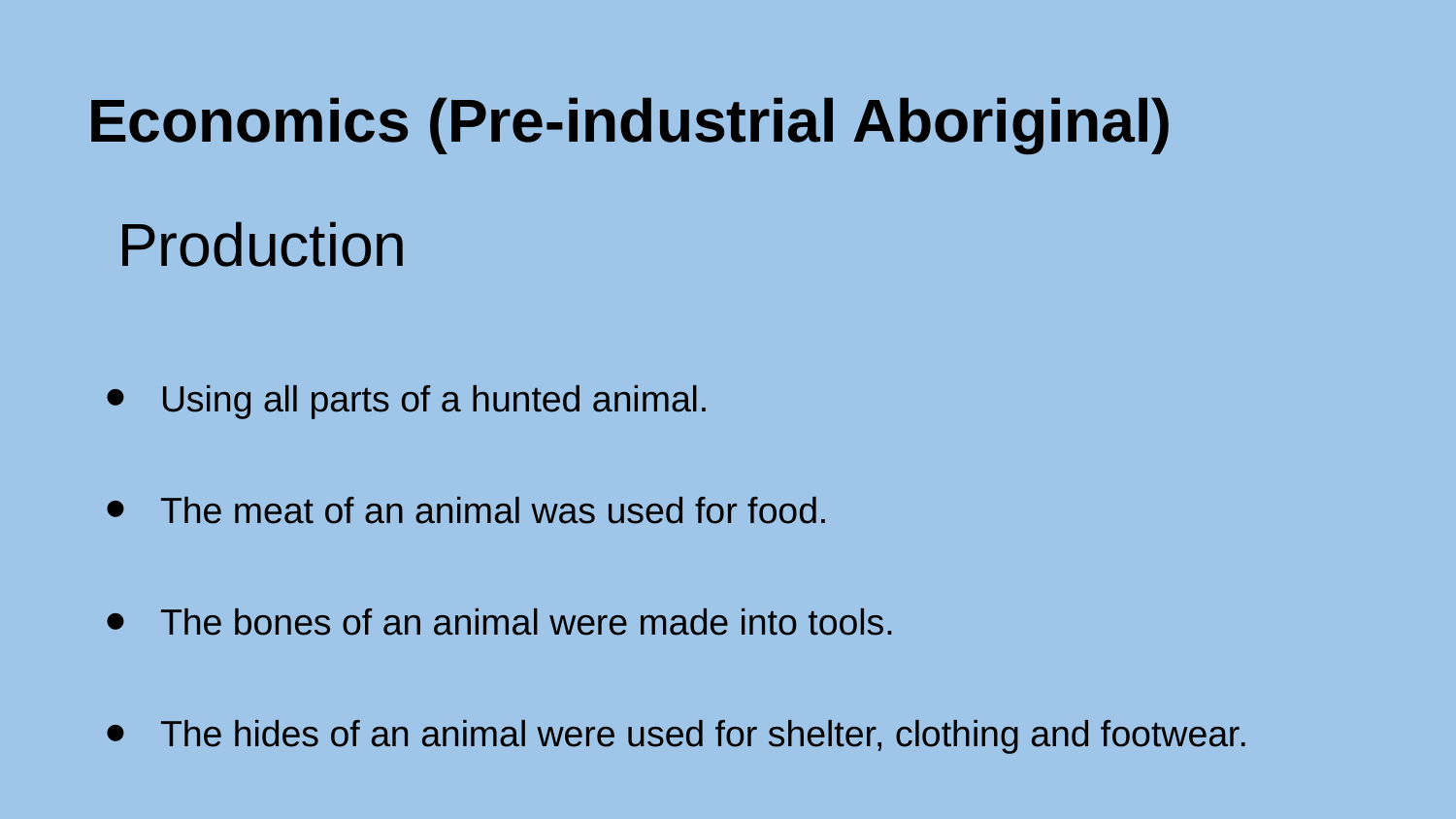

# Economics (Pre-industrial Aboriginal)
Production

Using all parts of a hunted animal.

The meat of an animal was used for food.

The bones of an animal were made into tools.

The hides of an animal were used for shelter, clothing and footwear.